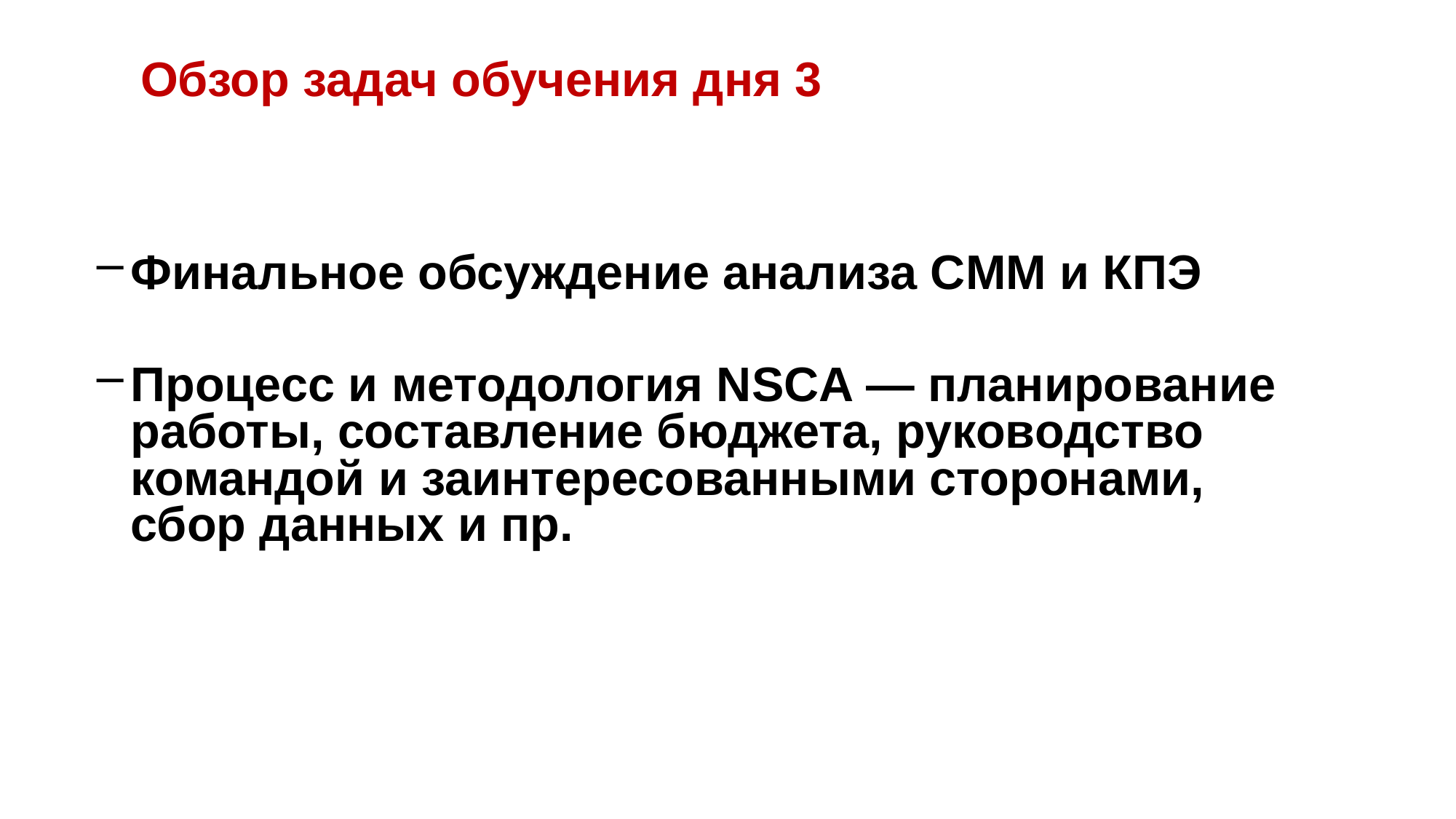

Обзор задач обучения дня 3
Финальное обсуждение анализа CMM и КПЭ

Процесс и методология NSCA — планирование работы, составление бюджета, руководство командой и заинтересованными сторонами,
сбор данных и пр.